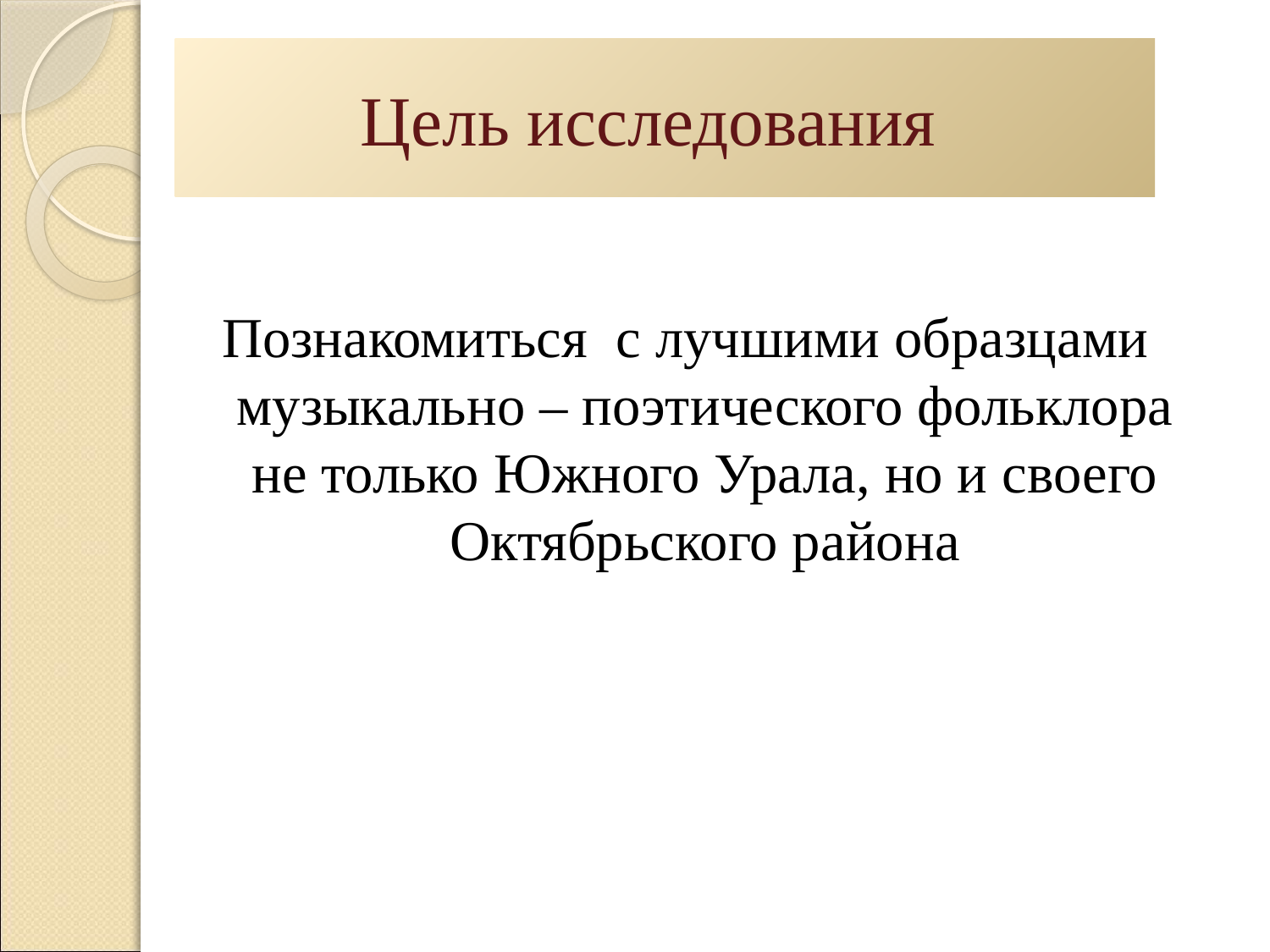

# Цель исследования

Познакомиться  с лучшими образцами музыкально – поэтического фольклора не только Южного Урала, но и своего Октябрьского района